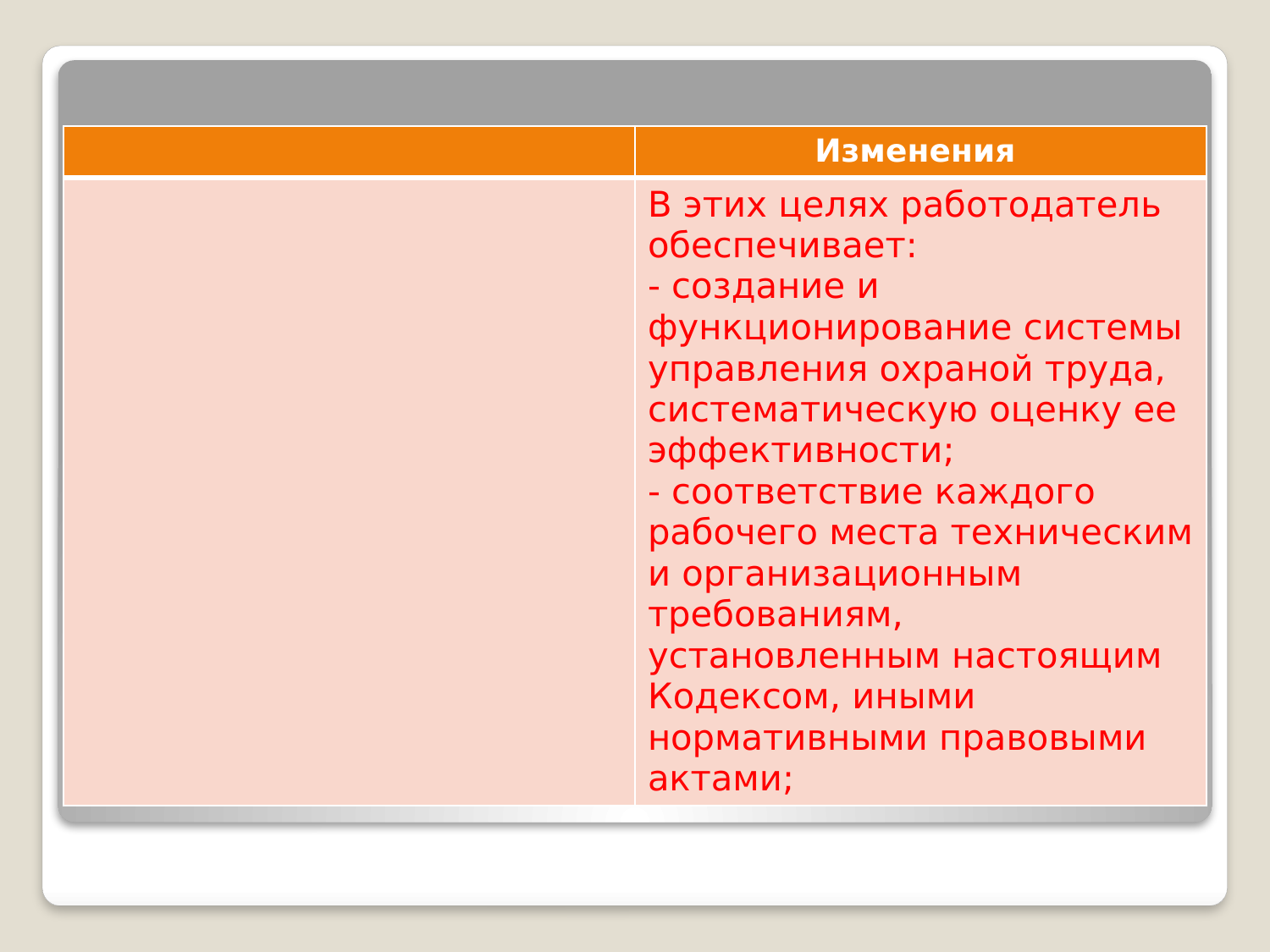

|  | Изменения |
| --- | --- |
|  | В этих целях работодатель обеспечивает: - создание и функционирование системы управления охраной труда, систематическую оценку ее эффективности; - соответствие каждого рабочего места техническим и организационным требованиям, установленным настоящим Кодексом, иными нормативными правовыми актами; |